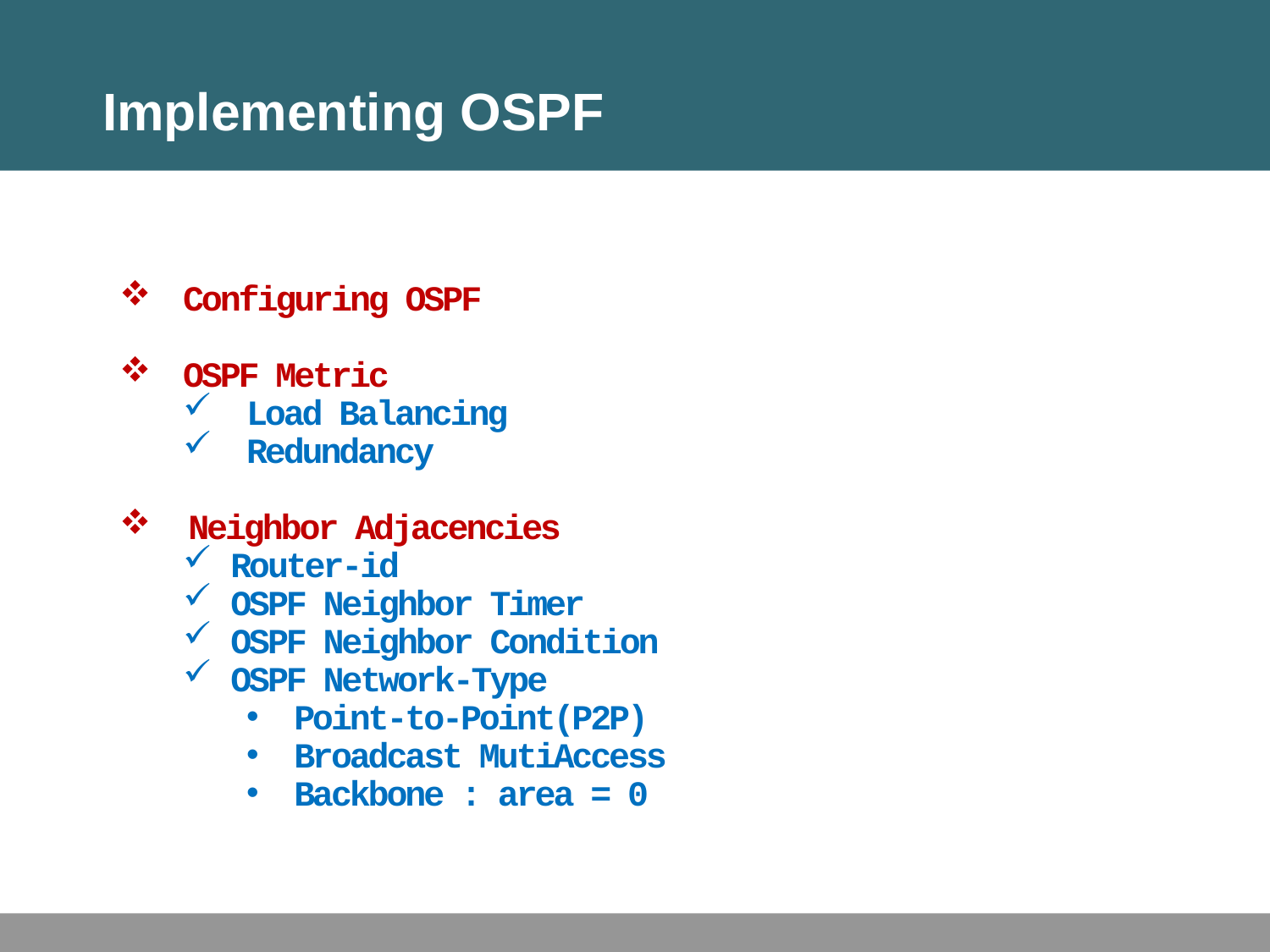

# Implementing OSPF
Configuring OSPF

OSPF Metric
Load Balancing
Redundancy

 Neighbor Adjacencies
Router-id
OSPF Neighbor Timer
OSPF Neighbor Condition
OSPF Network-Type
Point-to-Point(P2P)
Broadcast MutiAccess
Backbone : area = 0